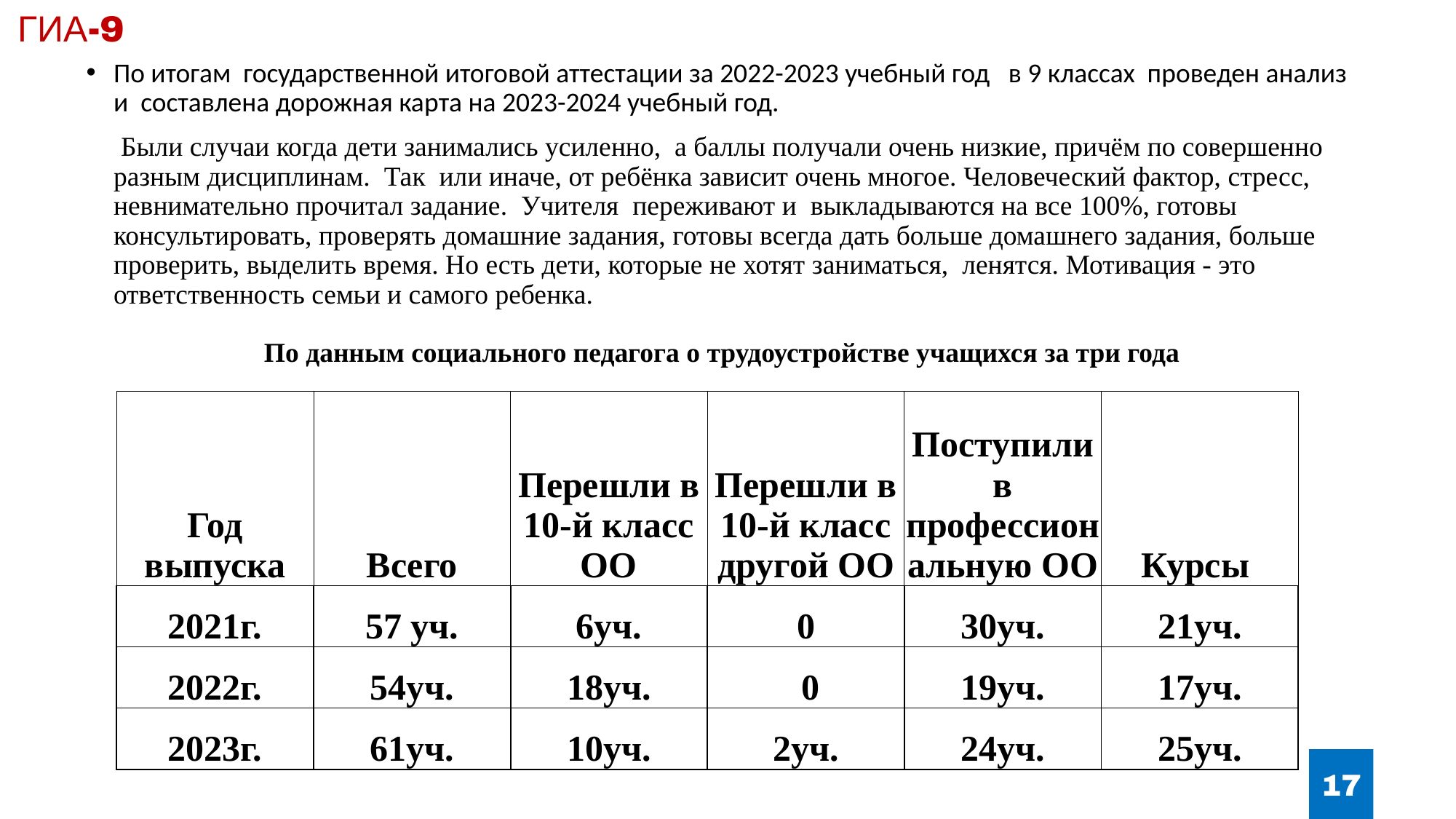

ГИА-9
По итогам  государственной итоговой аттестации за 2022-2023 учебный год   в 9 классах  проведен анализ  и  составлена дорожная карта на 2023-2024 учебный год.
     Были случаи когда дети занимались усиленно,  а баллы получали очень низкие, причём по совершенно разным дисциплинам.  Так  или иначе, от ребёнка зависит очень многое. Человеческий фактор, стресс, невнимательно прочитал задание.  Учителя  переживают и  выкладываются на все 100%, готовы консультировать, проверять домашние задания, готовы всегда дать больше домашнего задания, больше проверить, выделить время. Но есть дети, которые не хотят заниматься,  ленятся. Мотивация - это ответственность семьи и самого ребенка. Жаль только в одном случае, когда ребенок мог и должен был набрать максимум, но помешали не зависящие от нас причины: погода, самочувствие, недосып и т.д. Тогда учителПо данным социального педагога о трудоустройстве учащихся за три года

| Год выпуска | Всего | Перешли в 10-й класс ОО | Перешли в 10-й класс другой ОО | Поступили в профессиональную ОО | Курсы |
| --- | --- | --- | --- | --- | --- |
| 2021г. | 57 уч. | 6уч. | 0 | 30уч. | 21уч. |
| 2022г. | 54уч. | 18уч. | 0 | 19уч. | 17уч. |
| 2023г. | 61уч. | 10уч. | 2уч. | 24уч. | 25уч. |
17